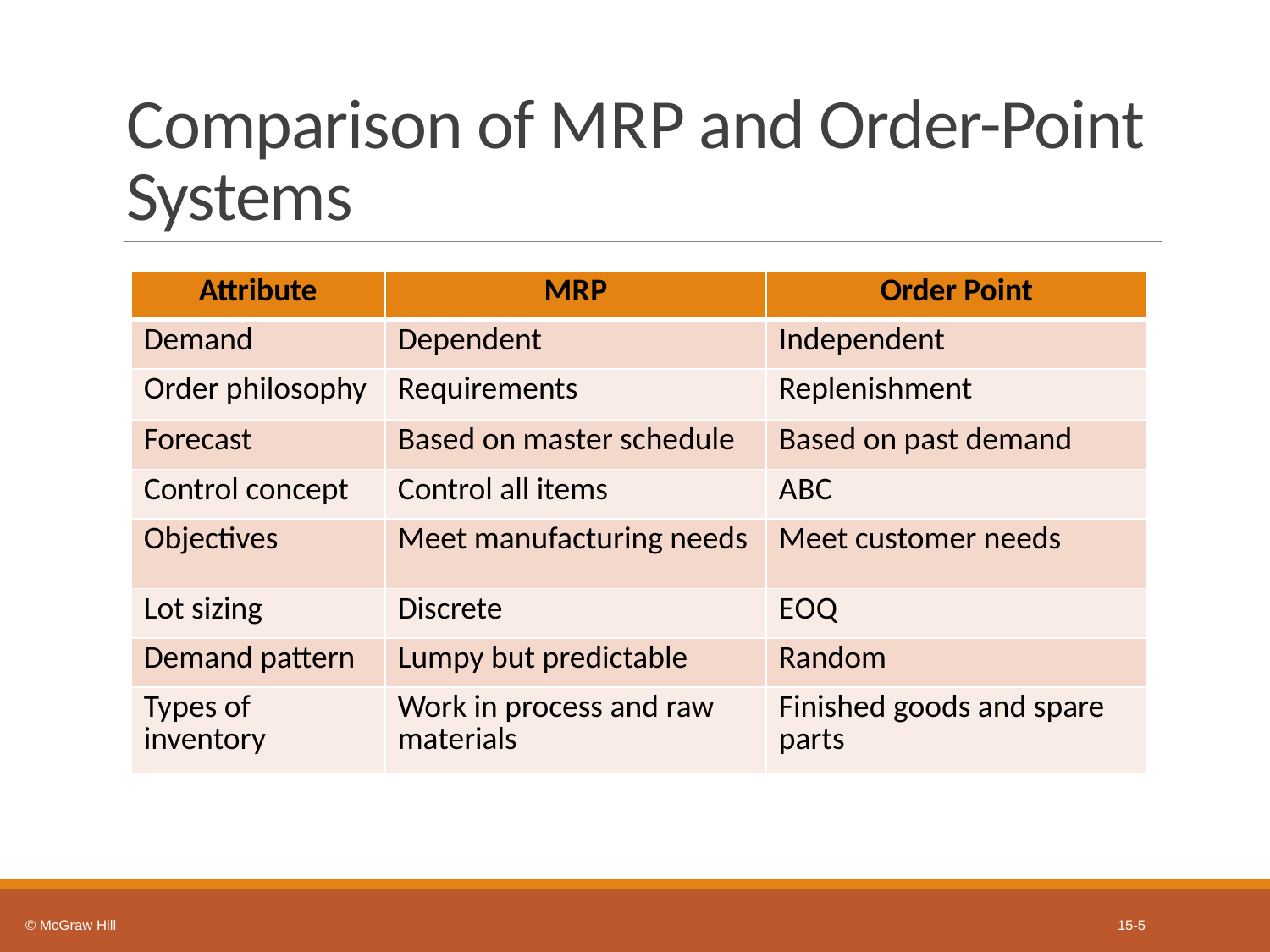

# Comparison of M R P and Order-Point Systems
| Attribute | M R P | Order Point |
| --- | --- | --- |
| Demand | Dependent | Independent |
| Order philosophy | Requirements | Replenishment |
| Forecast | Based on master schedule | Based on past demand |
| Control concept | Control all items | A B C |
| Objectives | Meet manufacturing needs | Meet customer needs |
| Lot sizing | Discrete | E O Q |
| Demand pattern | Lumpy but predictable | Random |
| Types of inventory | Work in process and raw materials | Finished goods and spare parts |